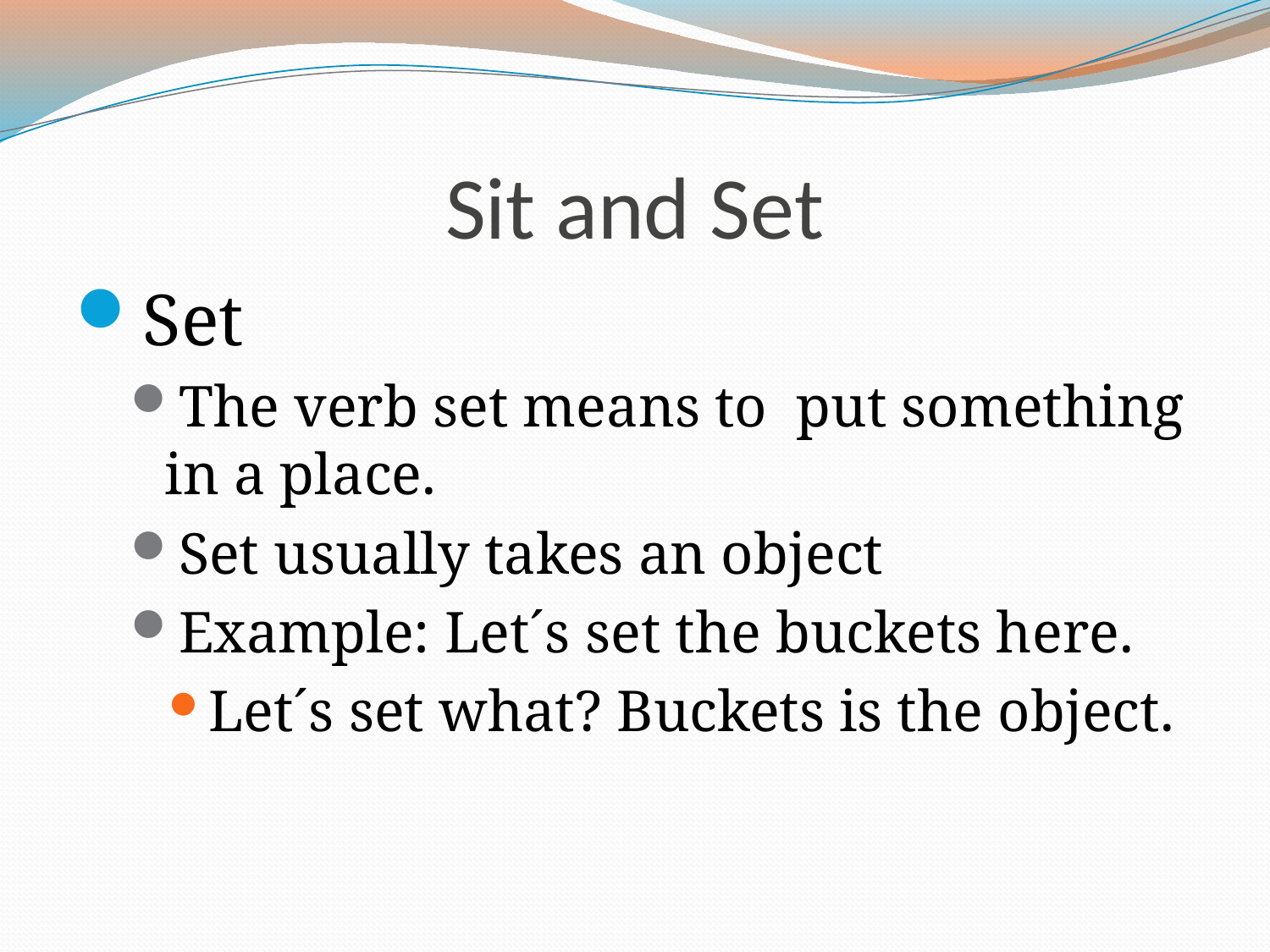

# Sit and Set
Set
The verb set means to  put something in a place.
Set usually takes an object
Example: Let´s set the buckets here.
Let´s set what? Buckets is the object.